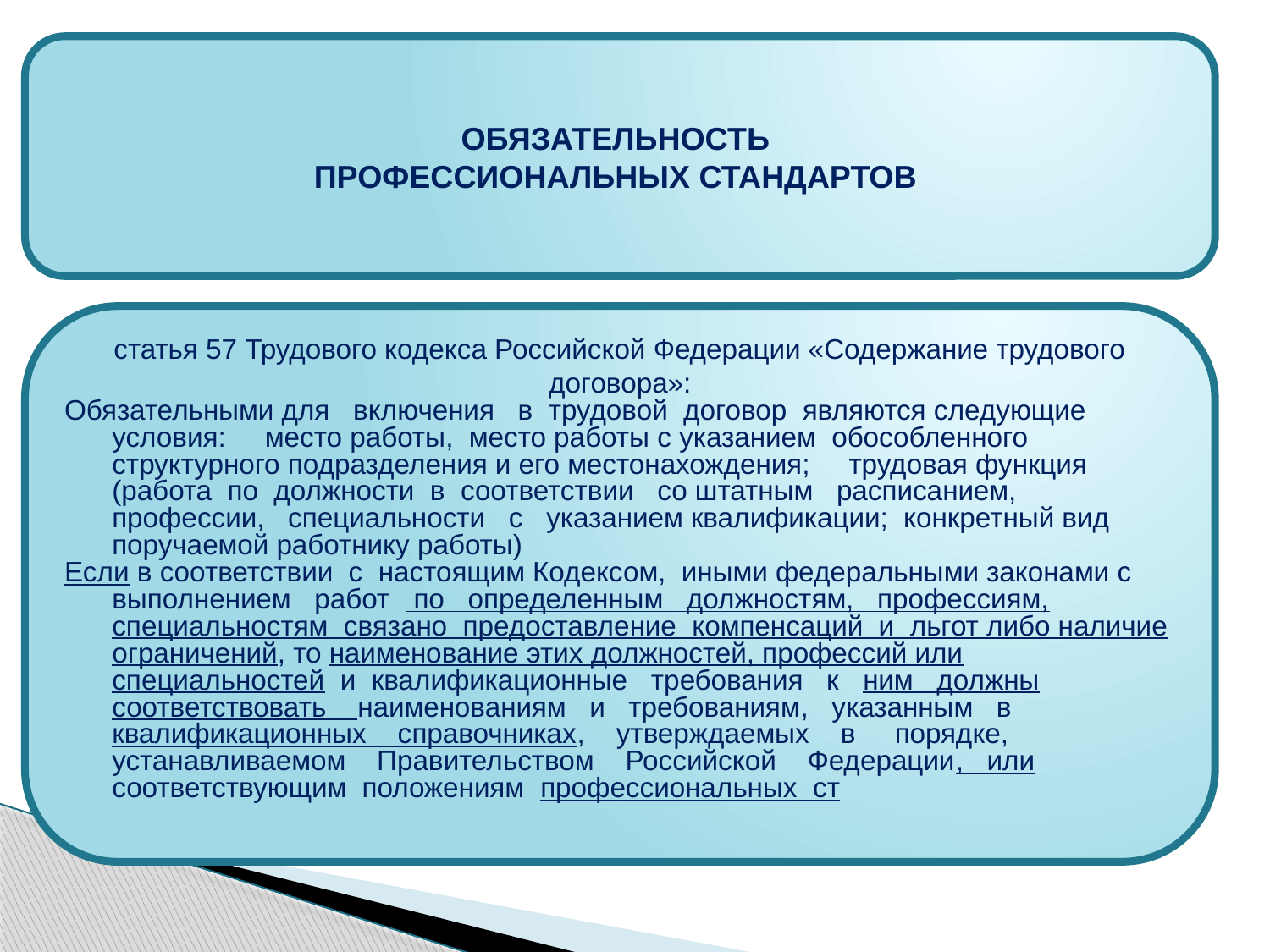

ОБЯЗАТЕЛЬНОСТЬ
ПРОФЕССИОНАЛЬНЫХ СТАНДАРТОВ
статья 57 Трудового кодекса Российской Федерации «Содержание трудового договора»:
Обязательными для   включения   в  трудовой  договор  являются следующие условия:     место работы,  место работы с указанием  обособленного  структурного подразделения и его местонахождения;     трудовая функция  (работа  по  должности  в  соответствии   со штатным   расписанием,   профессии,   специальности   с   указанием квалификации;  конкретный вид поручаемой работнику работы)
Если в соответствии  с  настоящим Кодексом,  иными федеральными законами с выполнением   работ   по   определенным   должностям,   профессиям, специальностям  связано  предоставление  компенсаций  и  льгот либо наличие ограничений, то наименование этих должностей, профессий или специальностей  и  квалификационные   требования   к   ним   должны соответствовать    наименованиям   и   требованиям,   указанным   в квалификационных    справочниках,    утверждаемых    в     порядке, устанавливаемом    Правительством    Российской    Федерации,   или соответствующим  положениям  профессиональных  ст